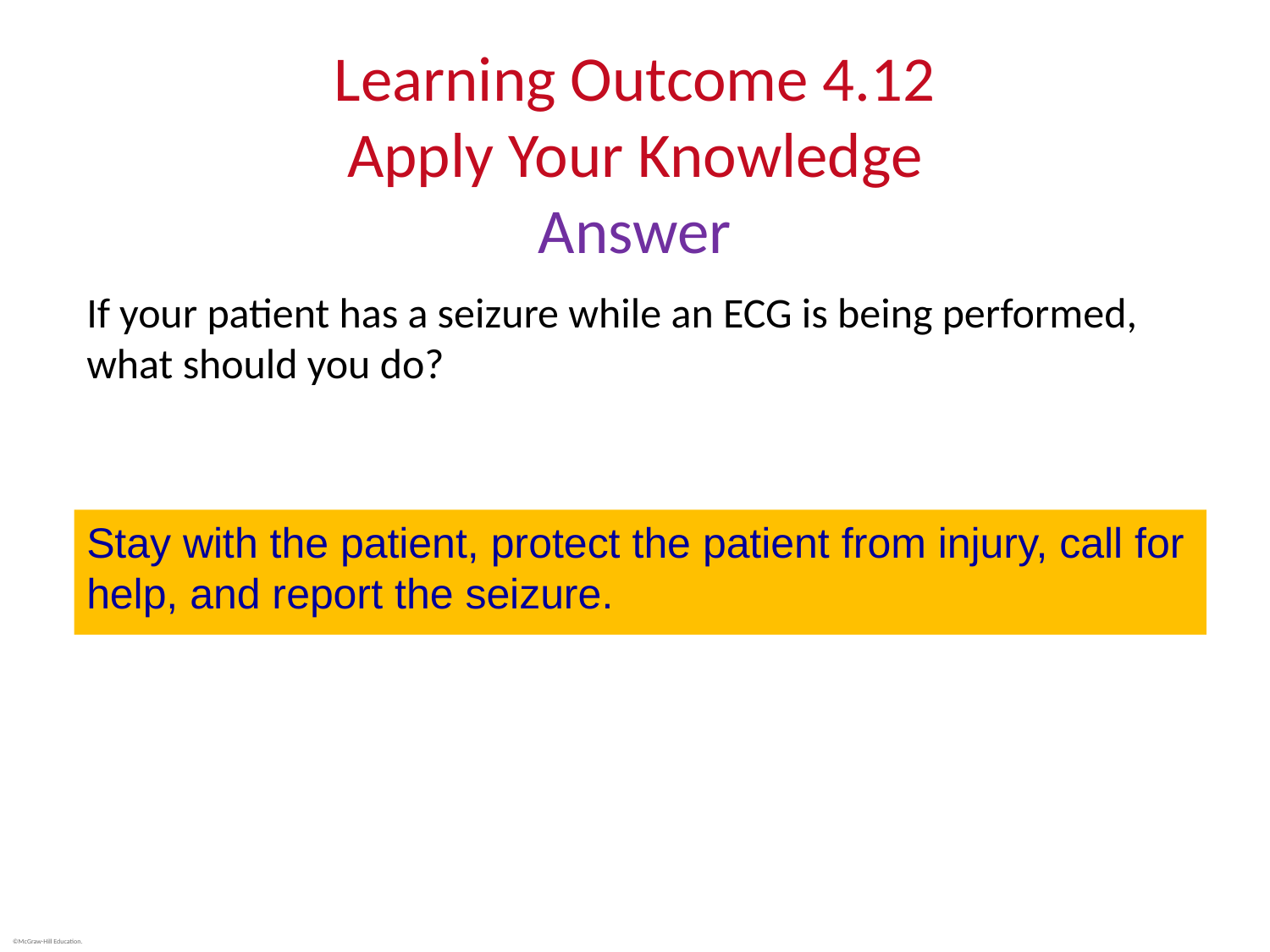

# Learning Outcome 4.12 Apply Your Knowledge Answer
If your patient has a seizure while an ECG is being performed, what should you do?
Stay with the patient, protect the patient from injury, call for help, and report the seizure.